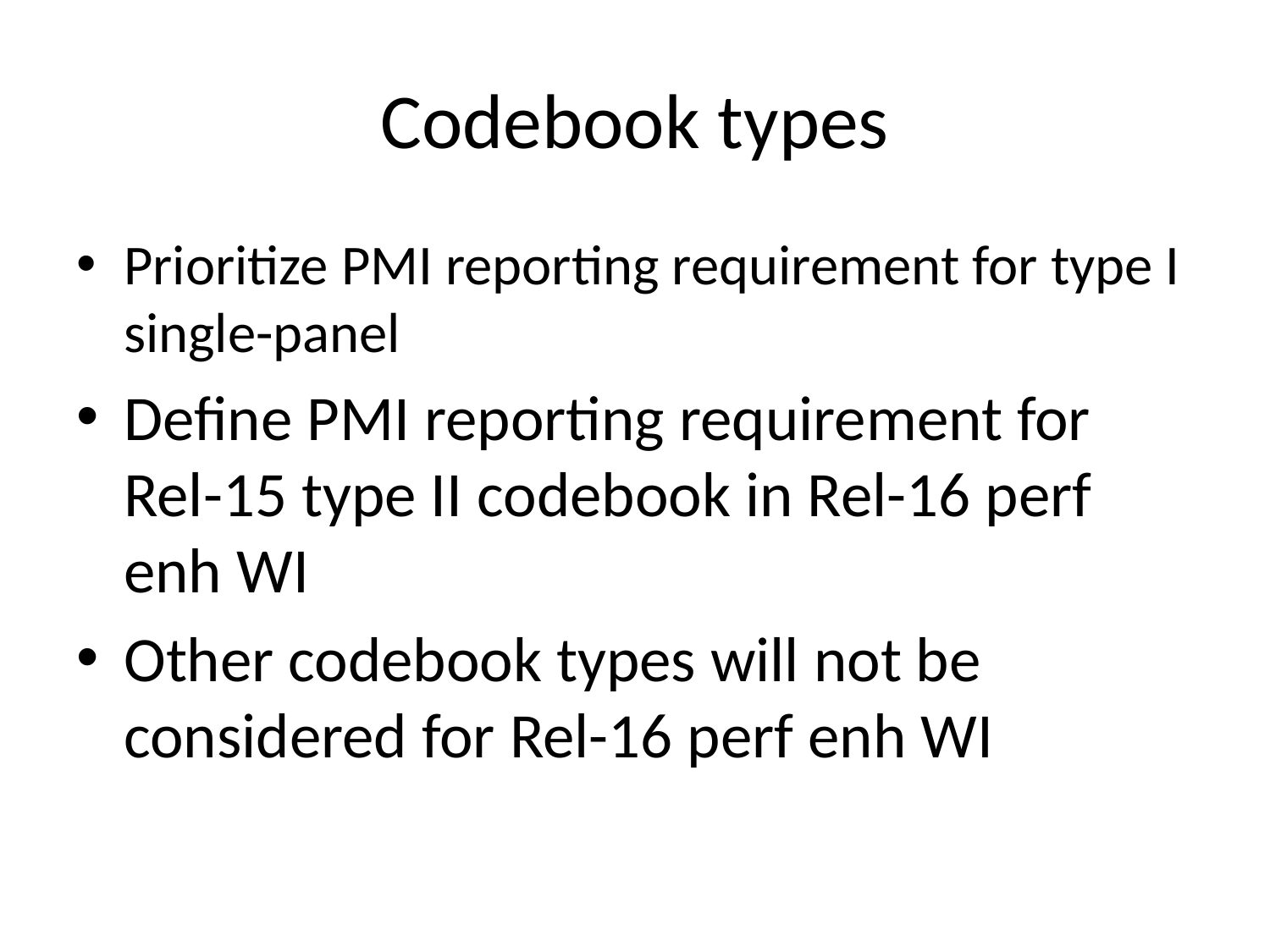

# Codebook types
Prioritize PMI reporting requirement for type I single-panel
Define PMI reporting requirement for Rel-15 type II codebook in Rel-16 perf enh WI
Other codebook types will not be considered for Rel-16 perf enh WI